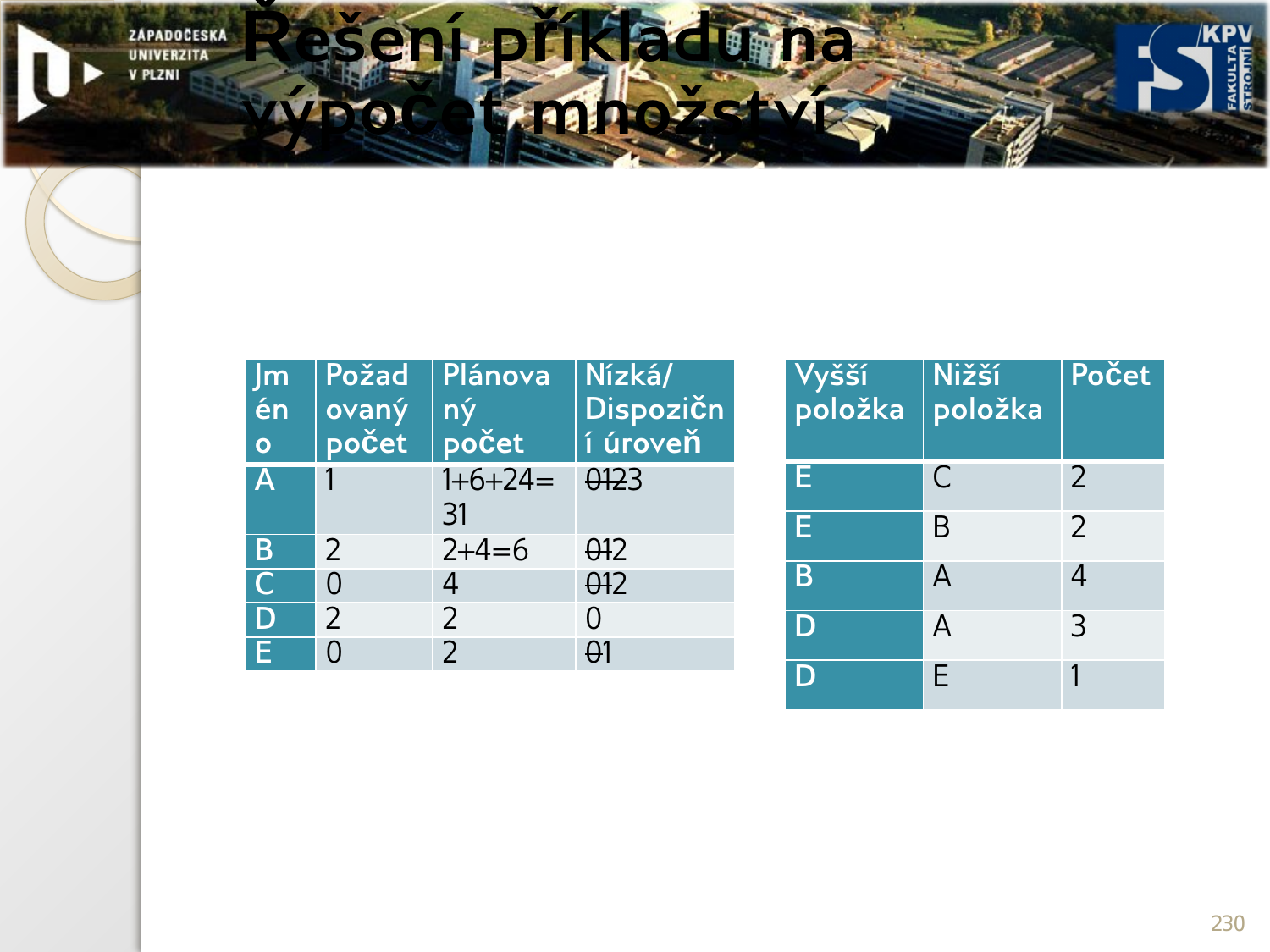

# Řešení příkladu na výpočet množství
| Jméno | Požadovaný počet | Plánovaný počet | Nízká/ Dispoziční úroveň |
| --- | --- | --- | --- |
| A | 1 | 1+6+24=31 | 0123 |
| B | 2 | 2+4=6 | 012 |
| C | 0 | 4 | 012 |
| D | 2 | 2 | 0 |
| E | 0 | 2 | 01 |
| Vyšší položka | Nižší položka | Počet |
| --- | --- | --- |
| E | C | 2 |
| E | B | 2 |
| B | A | 4 |
| D | A | 3 |
| D | E | 1 |
230